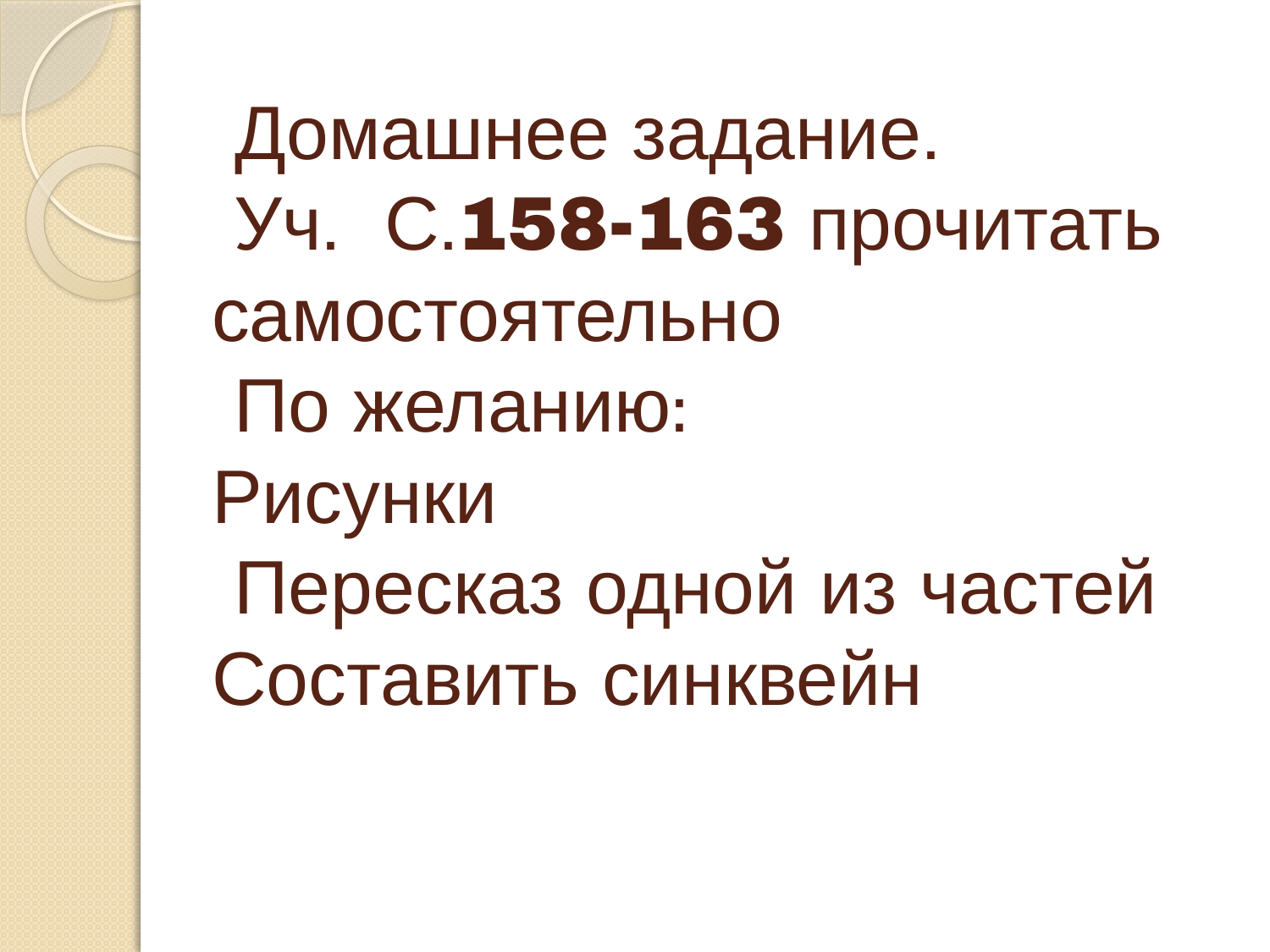

# Домашнее задание. Уч.  С.158-163 прочитать самостоятельно По желанию: Рисунки Пересказ одной из частей Составить синквейн